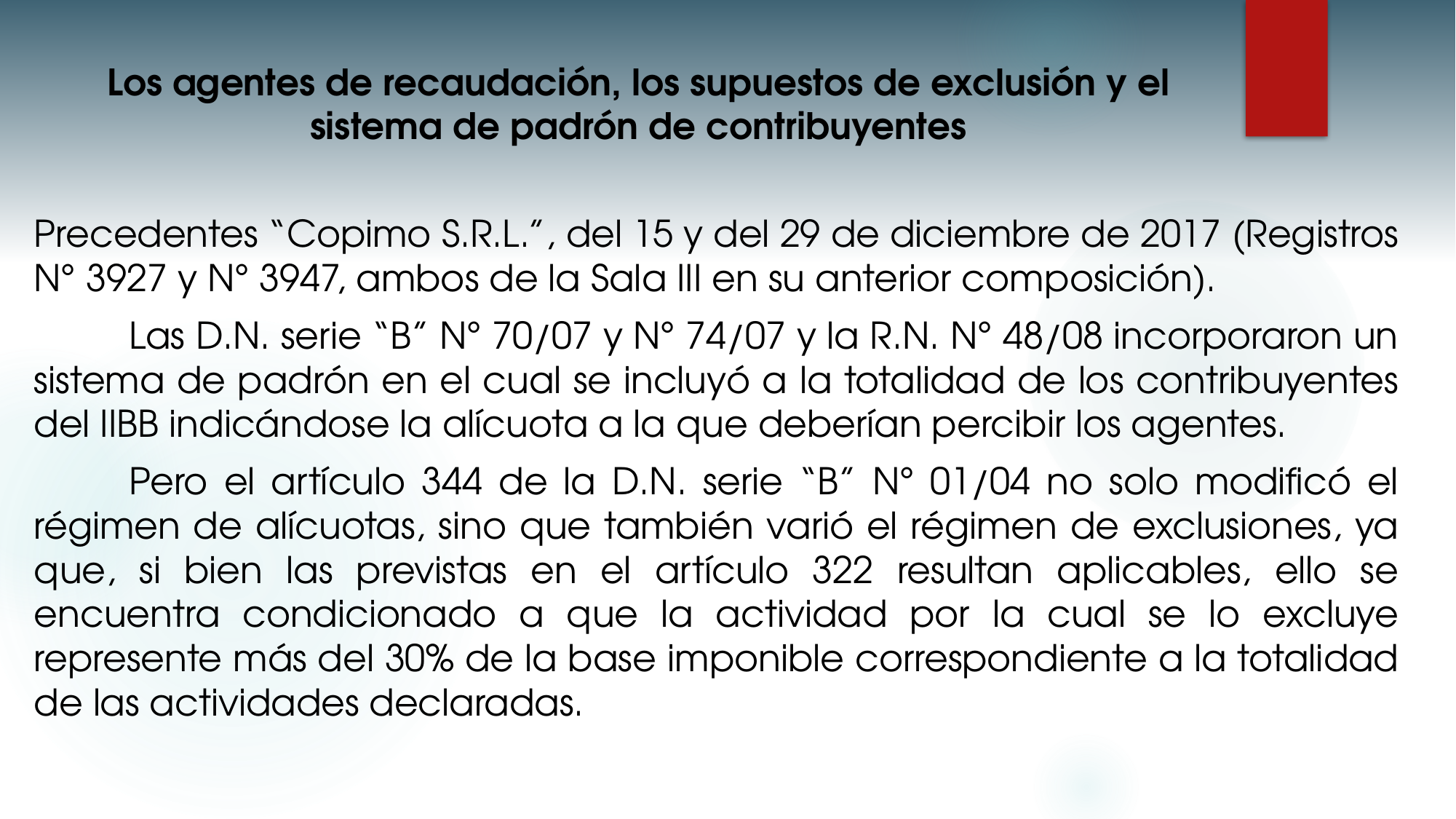

# Los agentes de recaudación, los supuestos de exclusión y el sistema de padrón de contribuyentes
Precedentes “Copimo S.R.L.”, del 15 y del 29 de diciembre de 2017 (Registros N° 3927 y N° 3947, ambos de la Sala III en su anterior composición).
	Las D.N. serie “B” N° 70/07 y N° 74/07 y la R.N. N° 48/08 incorporaron un sistema de padrón en el cual se incluyó a la totalidad de los contribuyentes del IIBB indicándose la alícuota a la que deberían percibir los agentes.
	Pero el artículo 344 de la D.N. serie “B” N° 01/04 no solo modificó el régimen de alícuotas, sino que también varió el régimen de exclusiones, ya que, si bien las previstas en el artículo 322 resultan aplicables, ello se encuentra condicionado a que la actividad por la cual se lo excluye represente más del 30% de la base imponible correspondiente a la totalidad de las actividades declaradas.